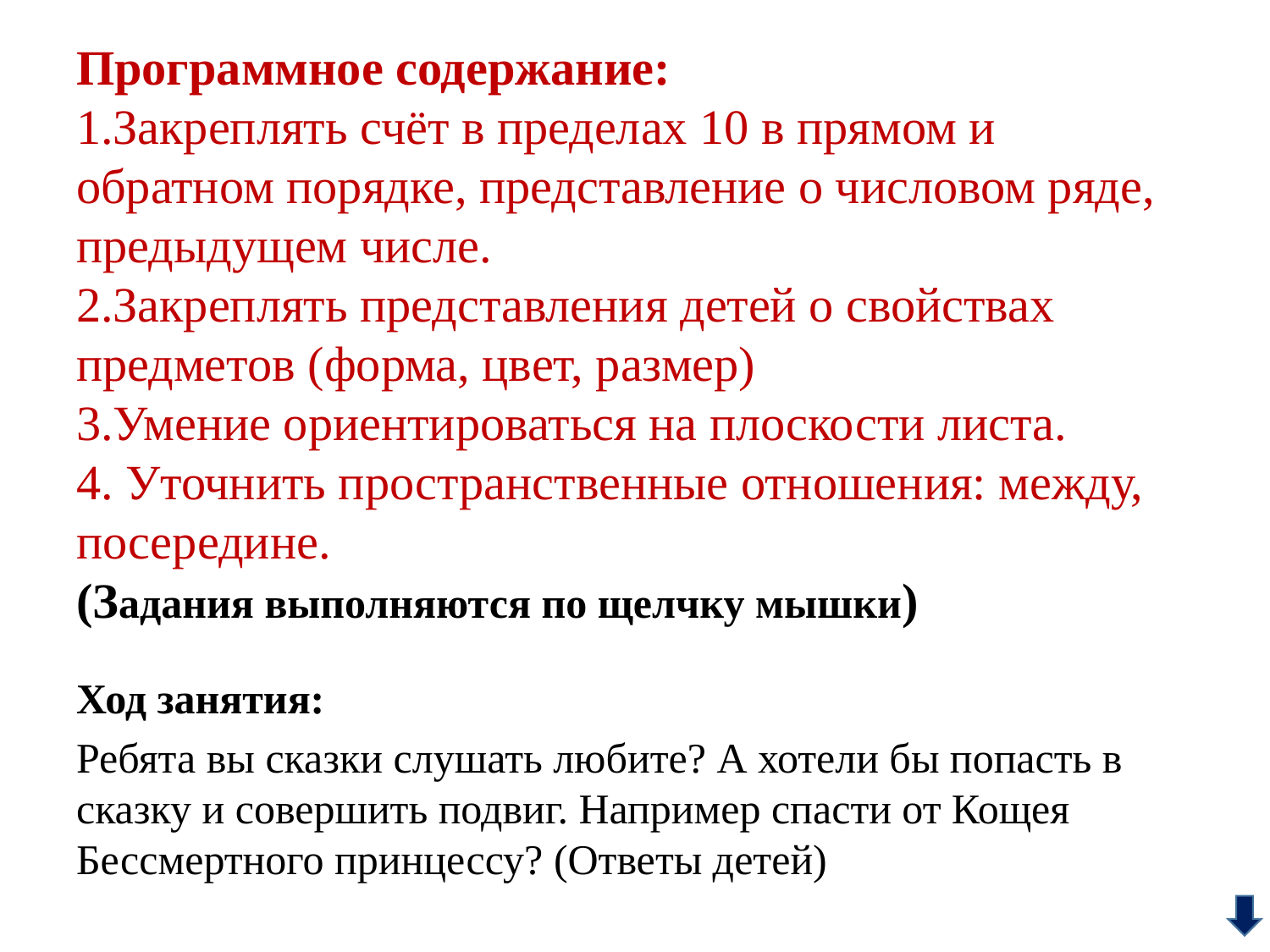

# Программное содержание: 1.Закреплять счёт в пределах 10 в прямом и обратном порядке, представление о числовом ряде, предыдущем числе. 2.Закреплять представления детей о свойствах предметов (форма, цвет, размер) 3.Умение ориентироваться на плоскости листа. 4. Уточнить пространственные отношения: между, посередине. (Задания выполняются по щелчку мышки)

Ход занятия:
Ребята вы сказки слушать любите? А хотели бы попасть в сказку и совершить подвиг. Например спасти от Кощея Бессмертного принцессу? (Ответы детей)